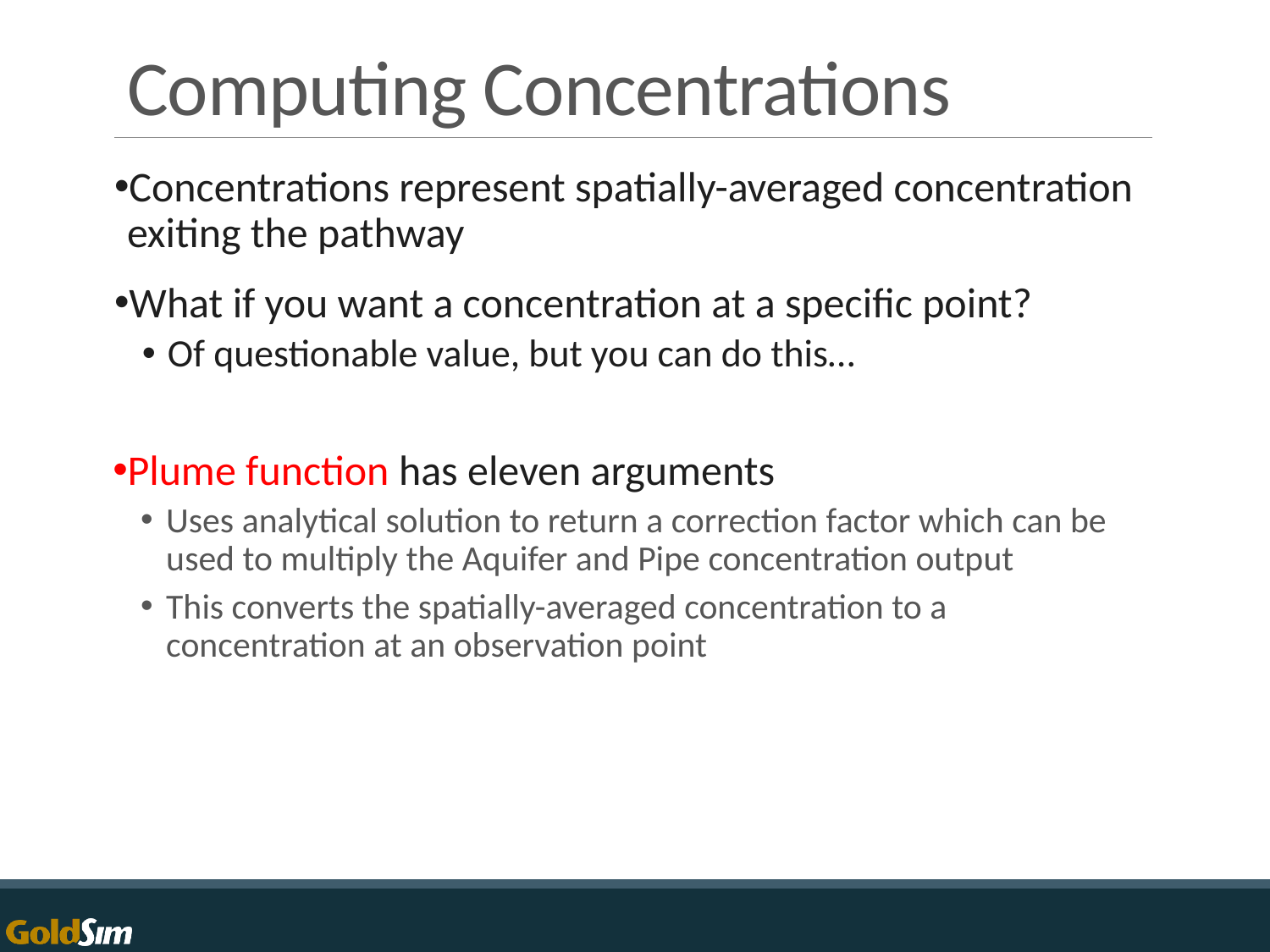

# Computing Concentrations
Concentrations represent spatially-averaged concentration exiting the pathway
What if you want a concentration at a specific point?
Of questionable value, but you can do this…
Plume function has eleven arguments
Uses analytical solution to return a correction factor which can be used to multiply the Aquifer and Pipe concentration output
This converts the spatially-averaged concentration to a concentration at an observation point